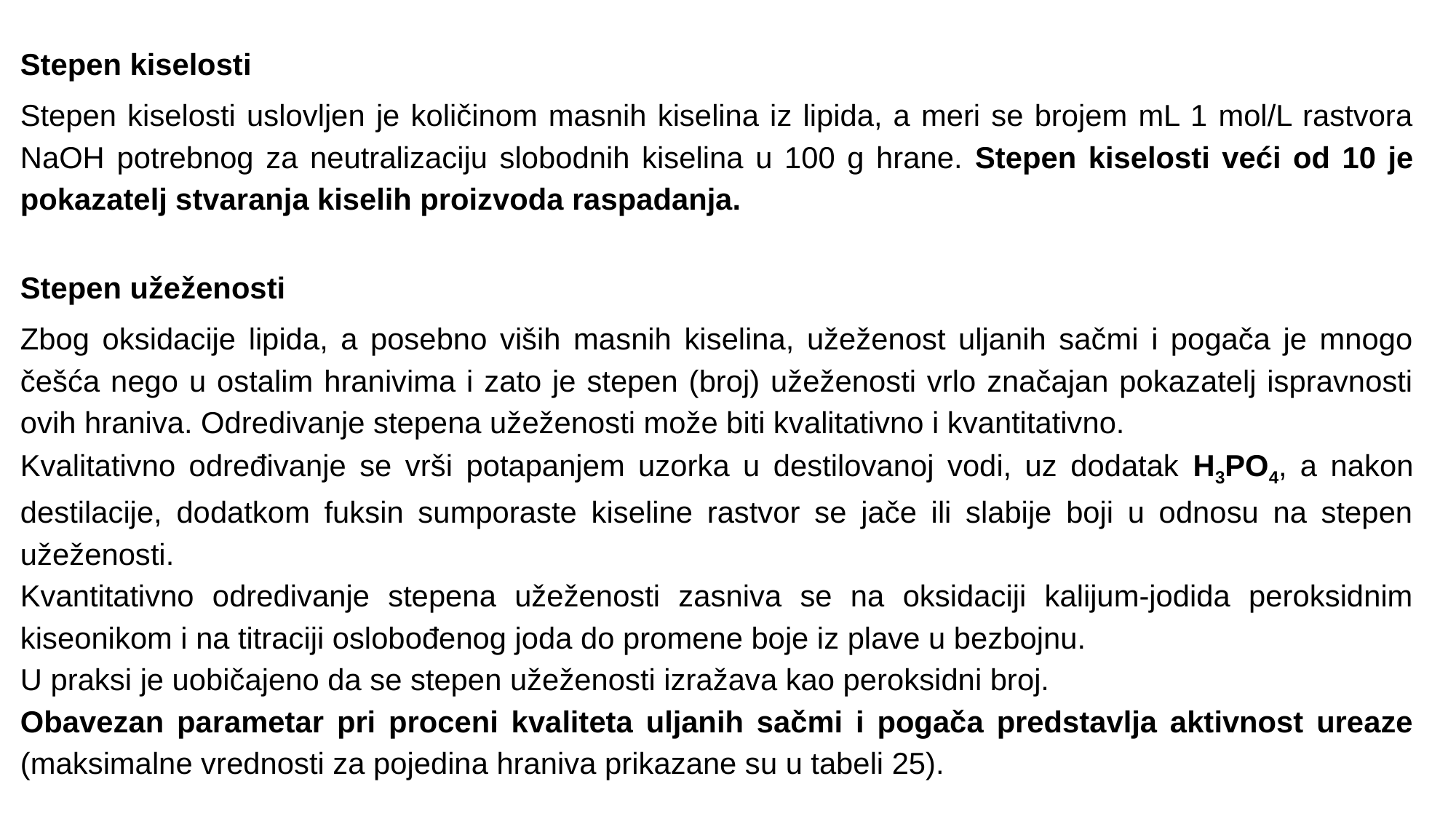

Stepen kiselosti
Stepen kiselosti uslovljen je količinom masnih kiselina iz lipida, a meri se brojem mL 1 mol/L rastvora NaOH potrebnog za neutralizaciju slobodnih kiselina u 100 g hrane. Stepen kiselosti veći od 10 je pokazatelj stvaranja kiselih proizvoda raspadanja.

Stepen užeženosti
Zbog oksidacije lipida, a posebno viših masnih kiselina, užeženost uljanih sačmi i pogača je mnogo češća nego u ostalim hranivima i zato je stepen (broj) užeženosti vrlo značajan pokazatelj ispravnosti ovih hraniva. Odredivanje stepena užeženosti može biti kvalitativno i kvantitativno.
Kvalitativno određivanje se vrši potapanjem uzorka u destilovanoj vodi, uz dodatak H3PO4, a nakon destilacije, dodatkom fuksin sumporaste kiseline rastvor se jače ili slabije boji u odnosu na stepen užeženosti.
Kvantitativno odredivanje stepena užeženosti zasniva se na oksidaciji kalijum-jodida peroksidnim kiseonikom i na titraciji oslobođenog joda do promene boje iz plave u bezbojnu.
U praksi je uobičajeno da se stepen užeženosti izražava kao peroksidni broj.
Obavezan parametar pri proceni kvaliteta uljanih sačmi i pogača predstavlja aktivnost ureaze (maksimalne vrednosti za pojedina hraniva prikazane su u tabeli 25).